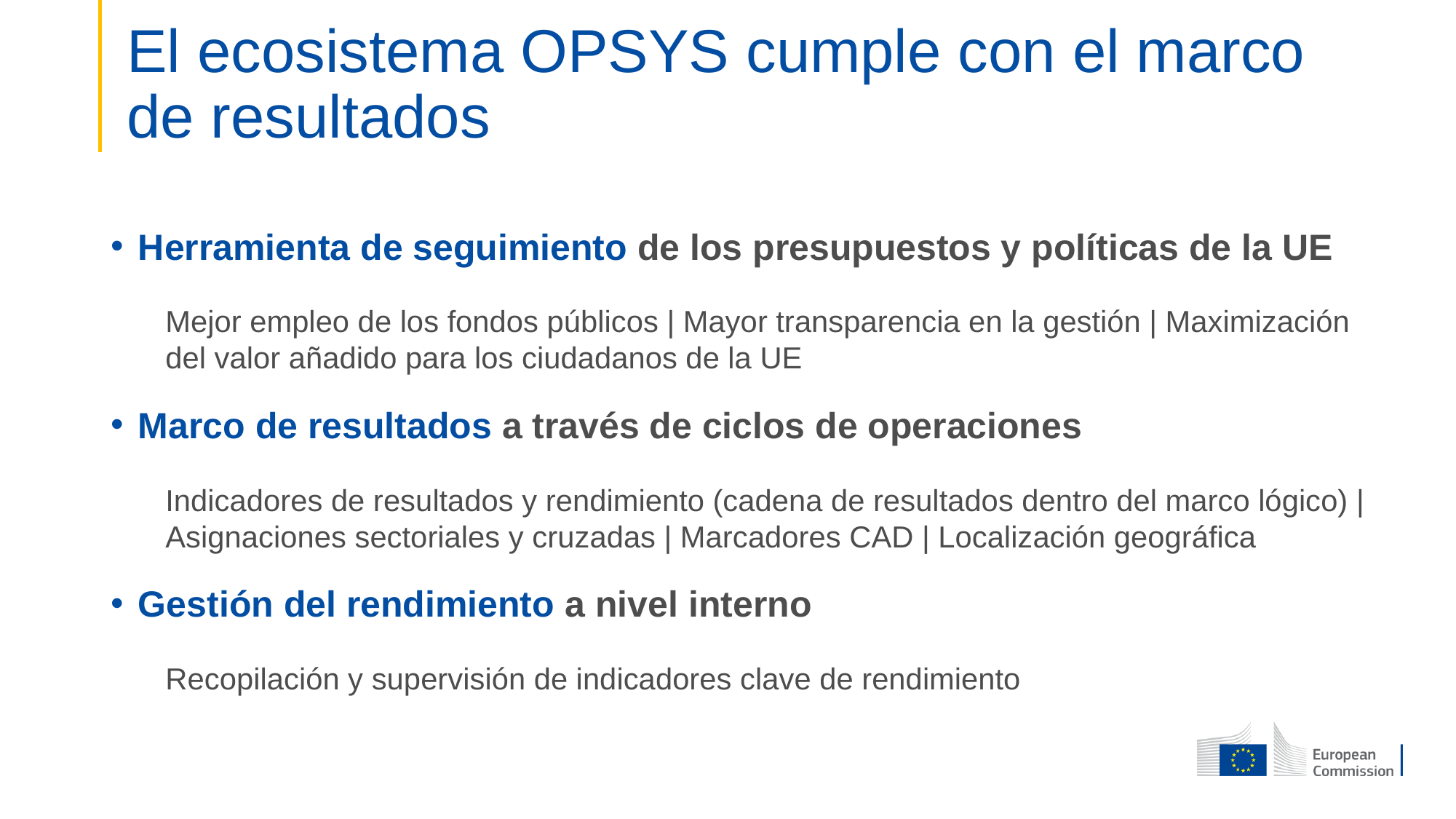

# El ecosistema OPSYS cumple con el marco de resultados
Herramienta de seguimiento de los presupuestos y políticas de la UE
Mejor empleo de los fondos públicos | Mayor transparencia en la gestión | Maximización del valor añadido para los ciudadanos de la UE
Marco de resultados a través de ciclos de operaciones
Indicadores de resultados y rendimiento (cadena de resultados dentro del marco lógico) | Asignaciones sectoriales y cruzadas | Marcadores CAD | Localización geográfica
Gestión del rendimiento a nivel interno
Recopilación y supervisión de indicadores clave de rendimiento